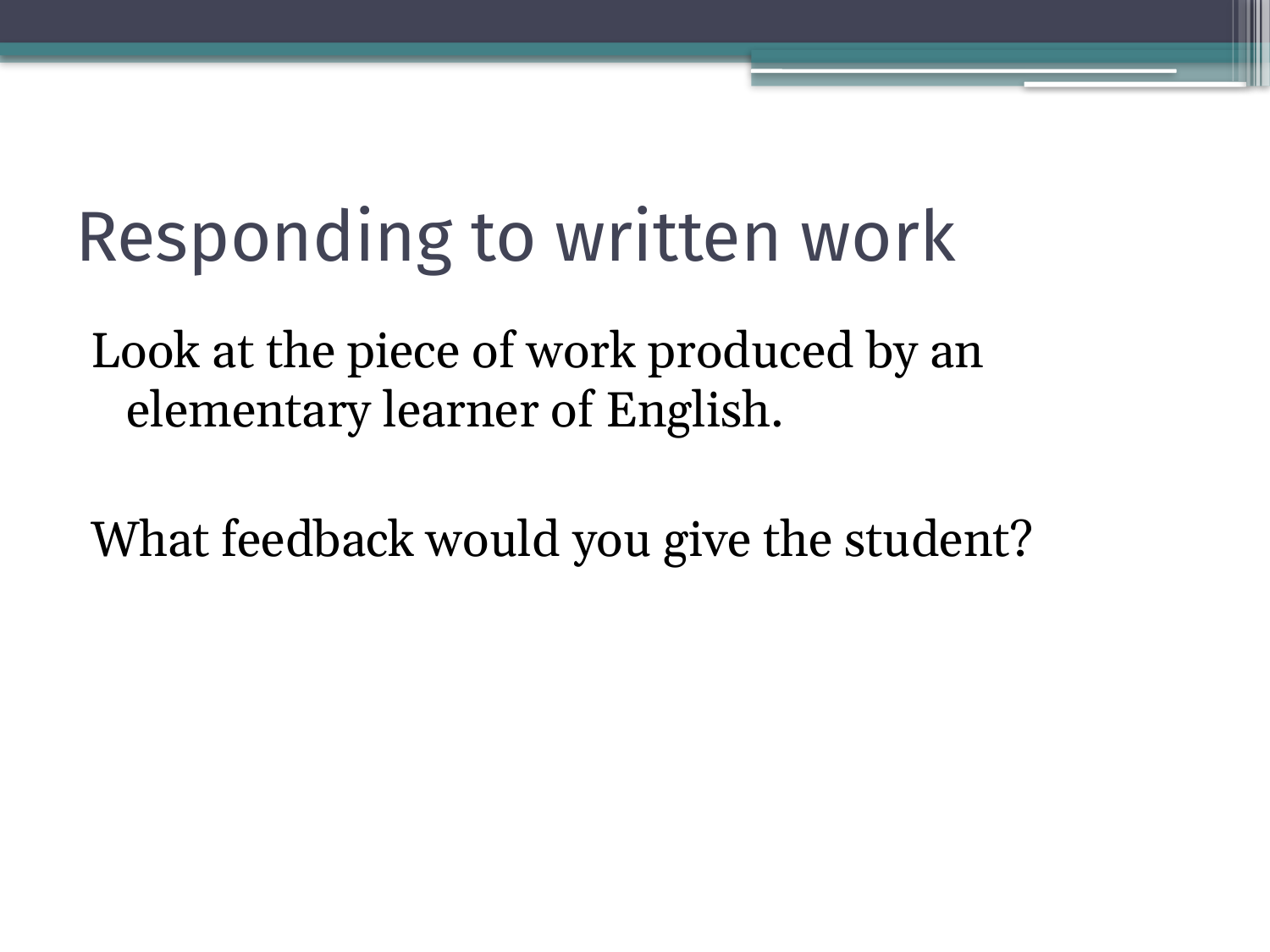

# Responding to written work
Look at the piece of work produced by an elementary learner of English.

What feedback would you give the student?